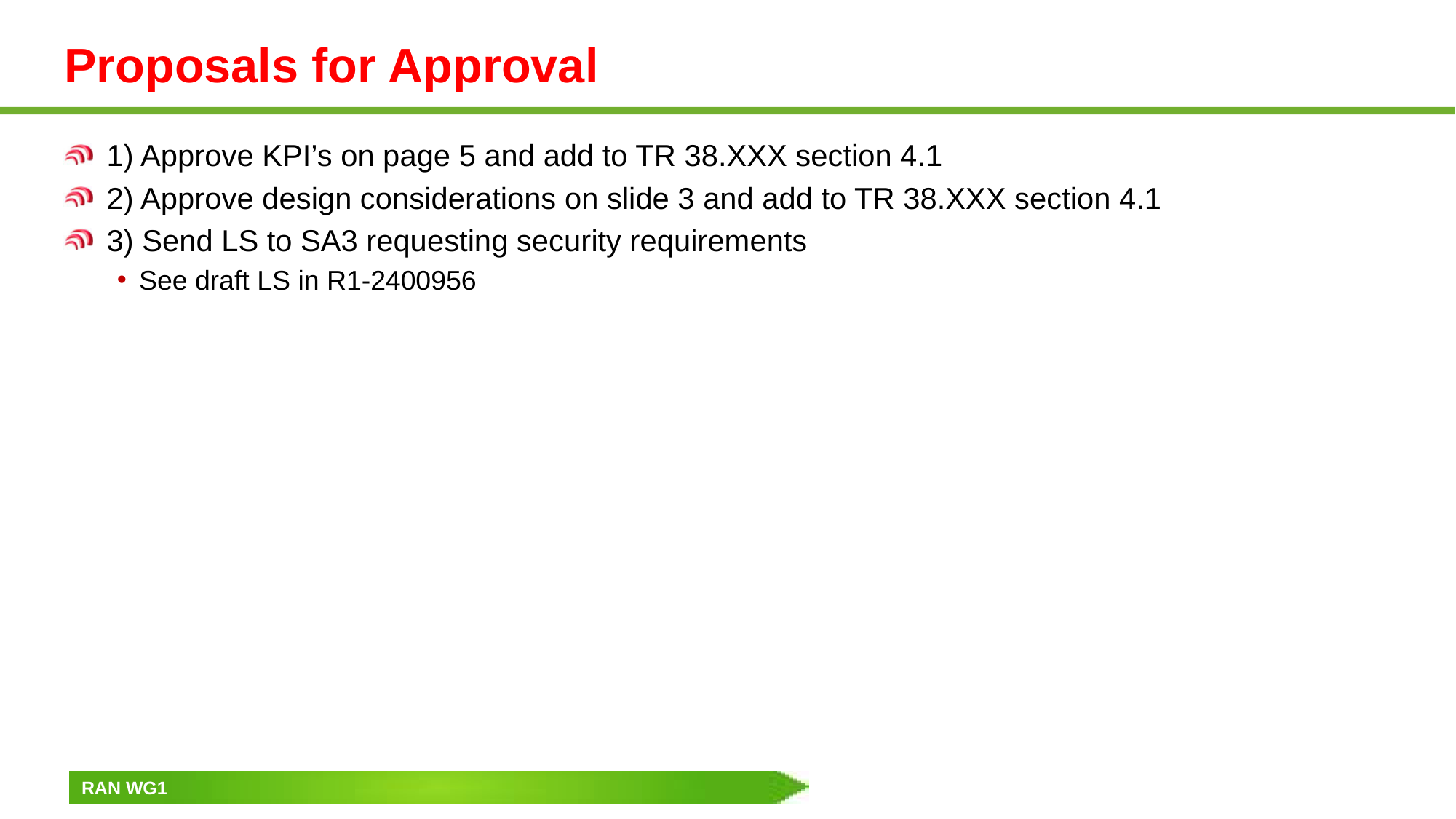

# Proposals for Approval
1) Approve KPI’s on page 5 and add to TR 38.XXX section 4.1
2) Approve design considerations on slide 3 and add to TR 38.XXX section 4.1
3) Send LS to SA3 requesting security requirements
See draft LS in R1-2400956